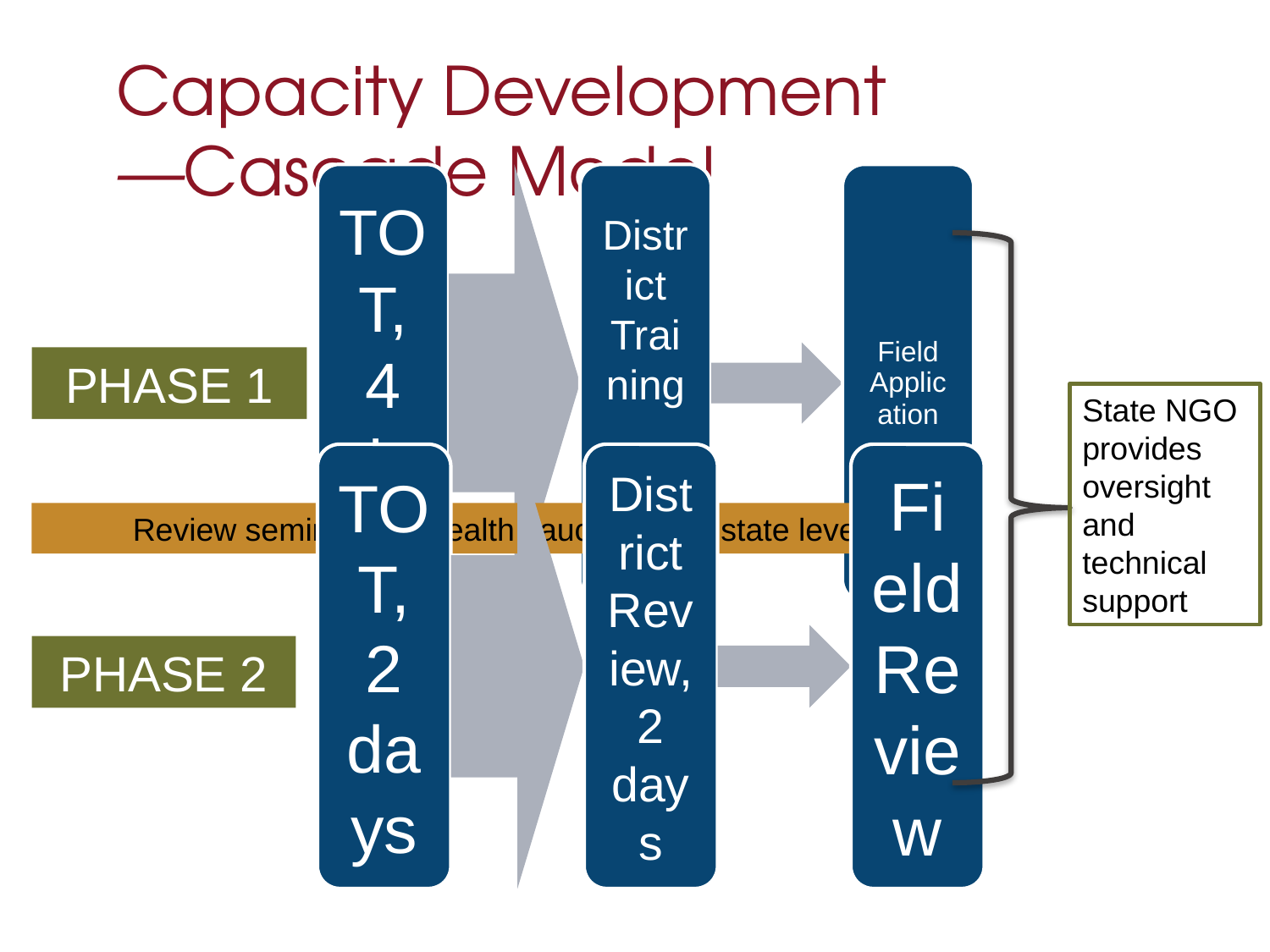

# Capacity Development —Cascade Model

PHASE 1
State NGO provides oversight and technical support

Review seminar and health caucus at the state level
PHASE 2